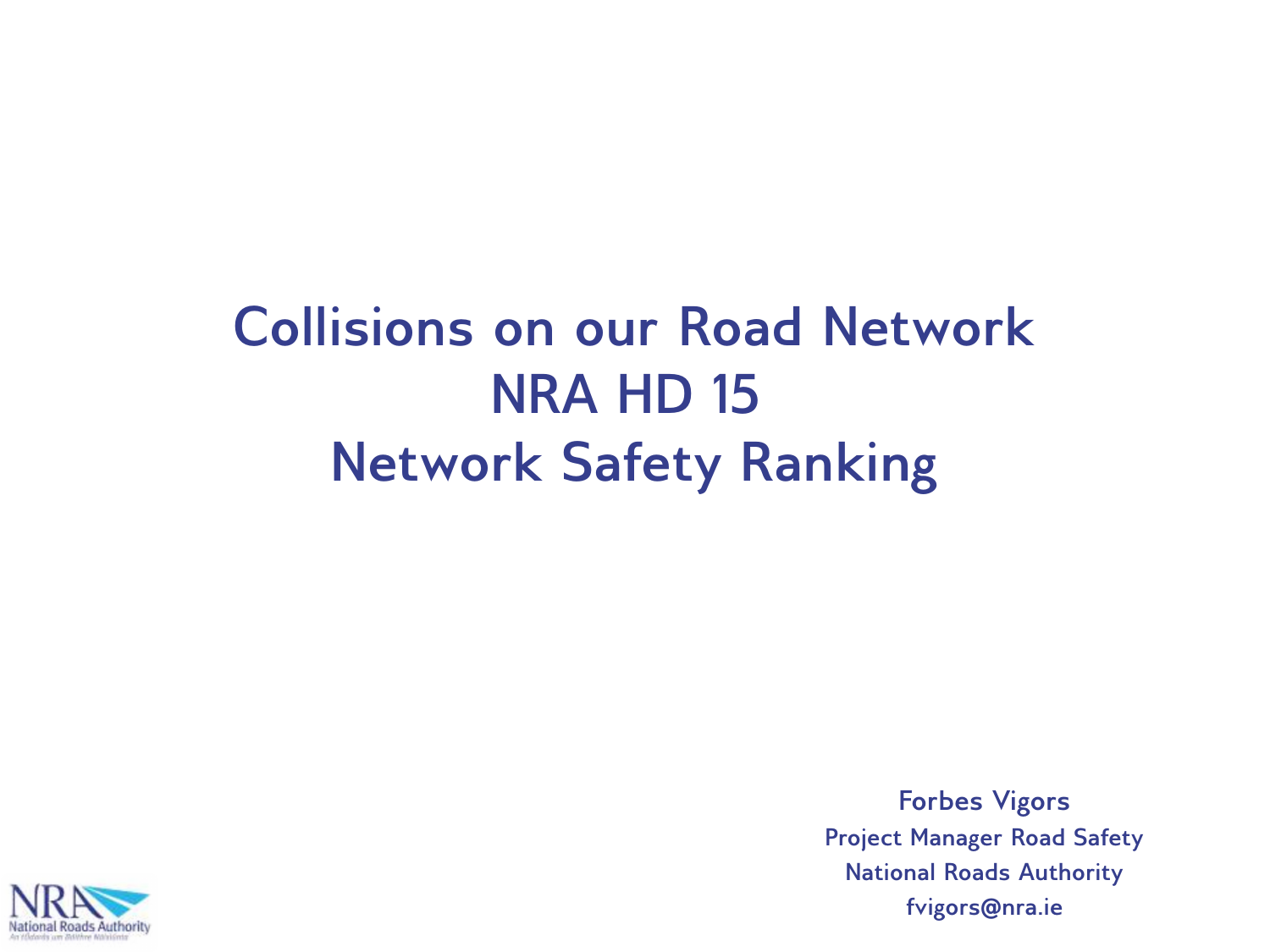

# Collisions on our Road Network NRA HD 15 Network Safety Ranking
Forbes Vigors
Project Manager Road Safety
National Roads Authority
fvigors@nra.ie